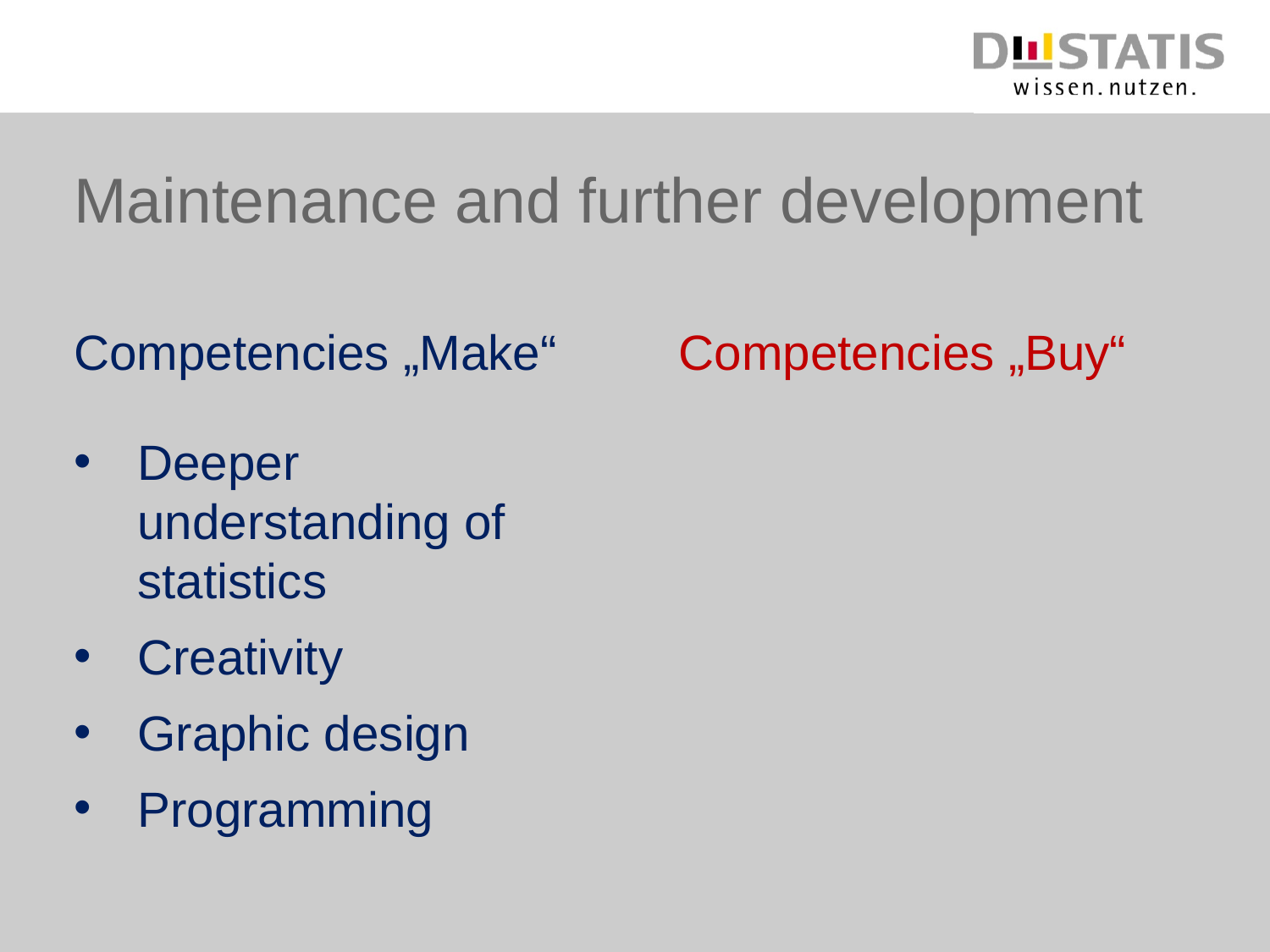

# Maintenance and further development
Competencies „Make“

Deeper understanding of statistics

Creativity

Graphic design

Programming
Competencies „Buy“